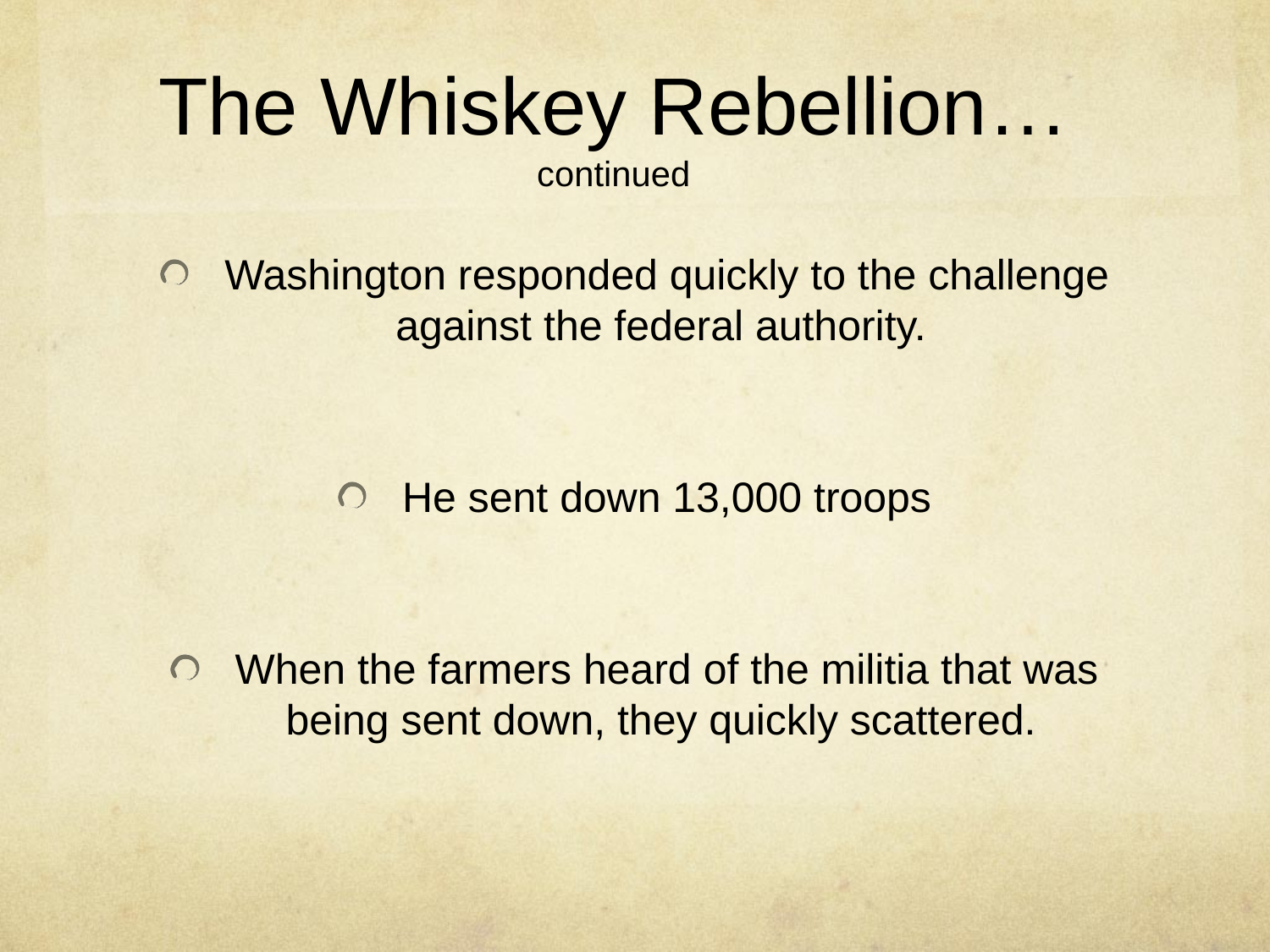

# The Whiskey Rebellion…continued
Washington responded quickly to the challenge against the federal authority.

He sent down 13,000 troops

When the farmers heard of the militia that was being sent down, they quickly scattered.